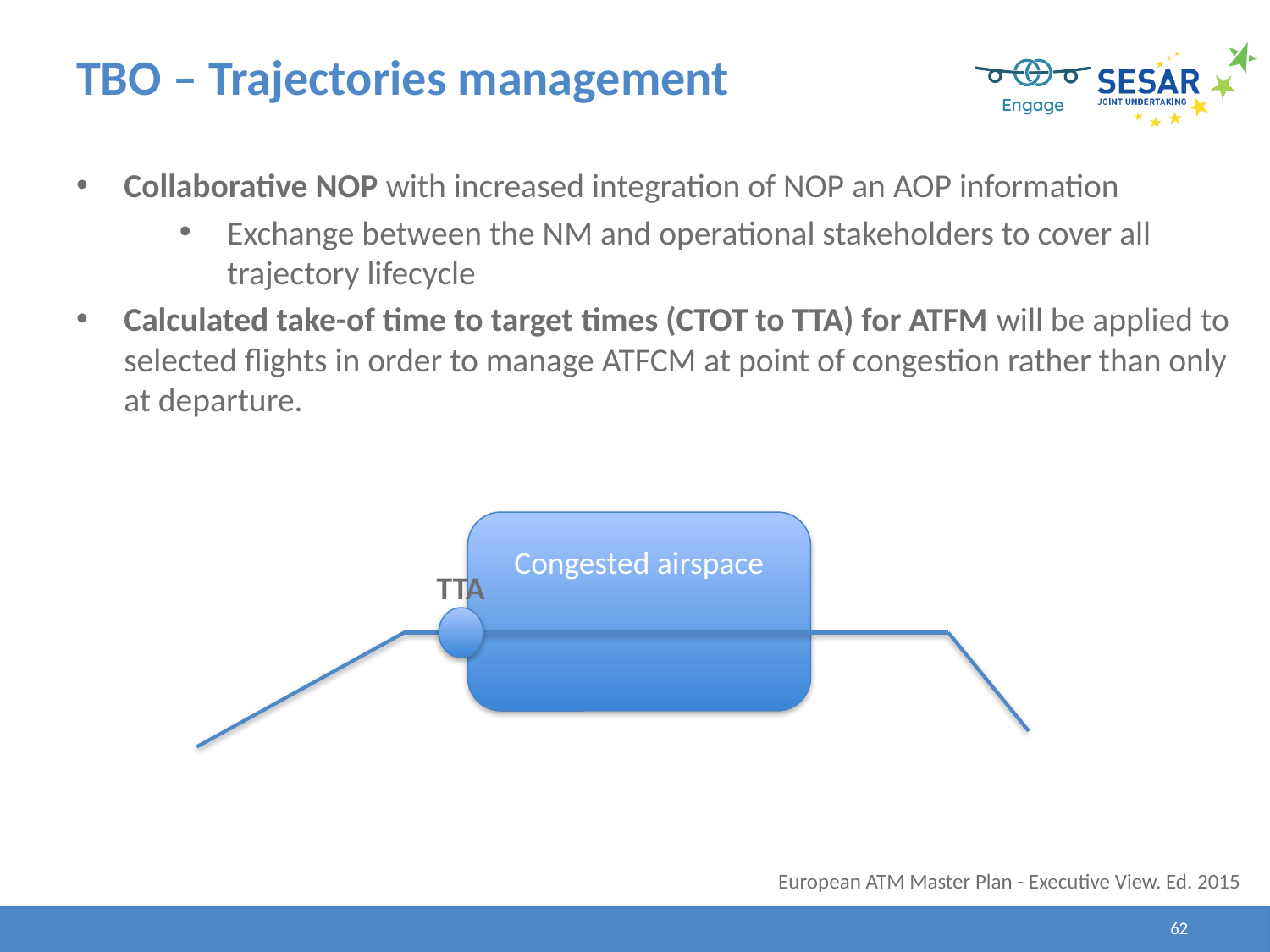

# TBO – Trajectories management
Collaborative NOP with increased integration of NOP an AOP information
Exchange between the NM and operational stakeholders to cover all trajectory lifecycle
Calculated take-of time to target times (CTOT to TTA) for ATFM will be applied to selected flights in order to manage ATFCM at point of congestion rather than only at departure.

Congested airspace
TTA

 European ATM Master Plan - Executive View. Ed. 2015
62